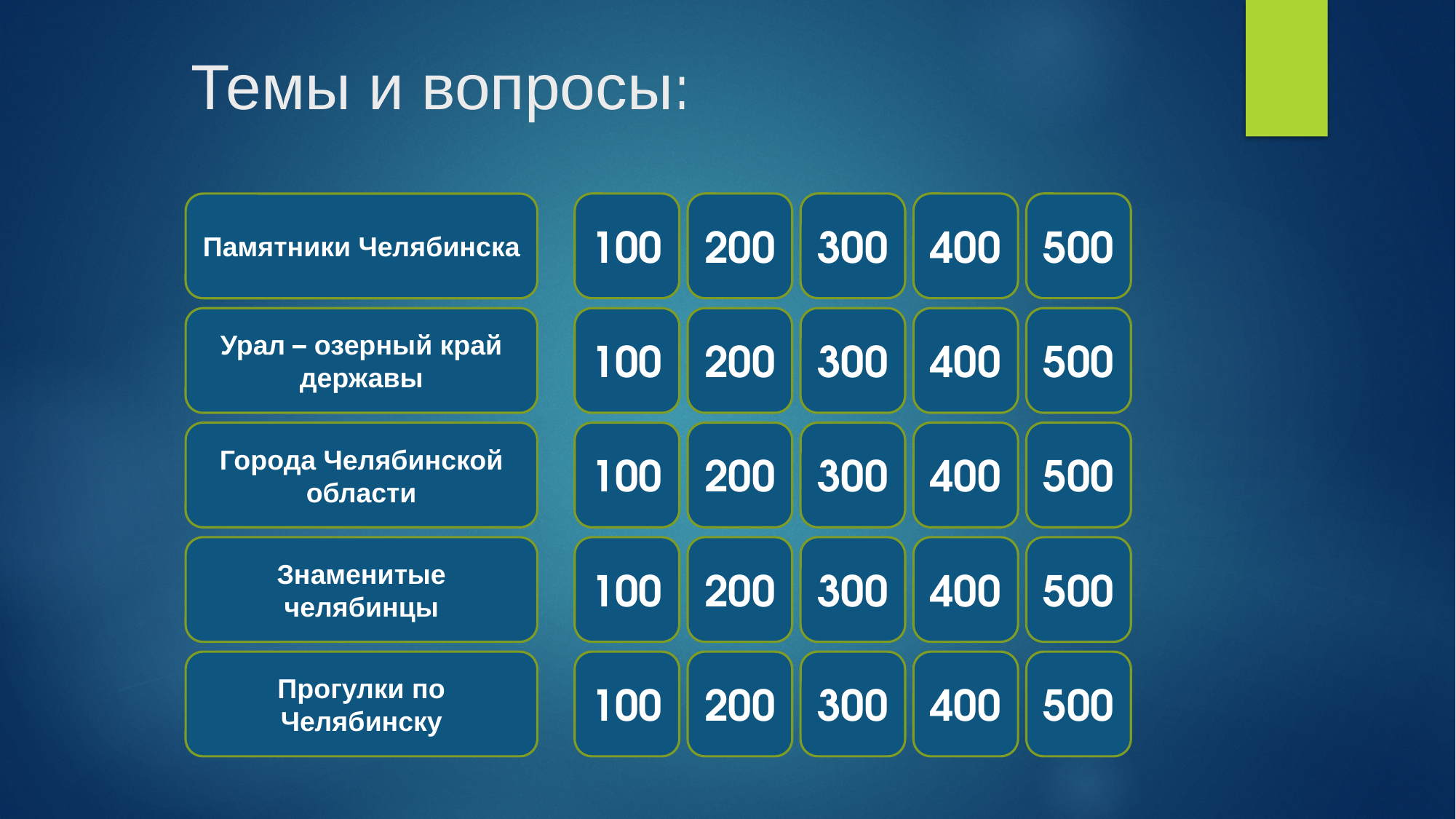

# Темы и вопросы:
100
200
300
400
500
Памятники Челябинска
Урал – озерный край державы
100
200
300
400
500
Города Челябинской области
100
200
300
400
500
Знаменитые челябинцы
100
200
300
400
500
Прогулки по Челябинску
100
200
300
400
500